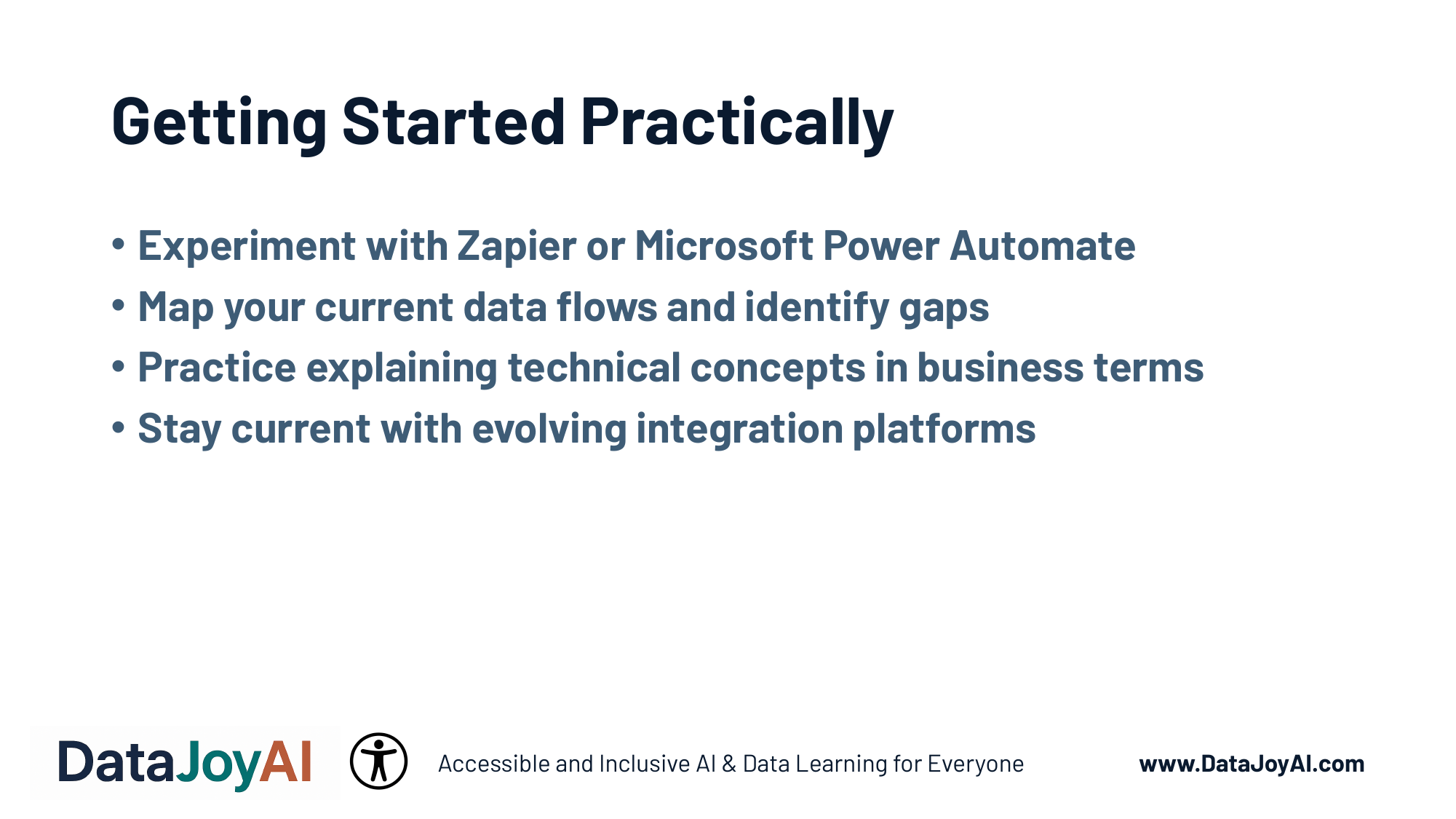

# Getting Started Practically
Experiment with Zapier or Microsoft Power Automate
Map your current data flows and identify gaps
Practice explaining technical concepts in business terms
Stay current with evolving integration platforms